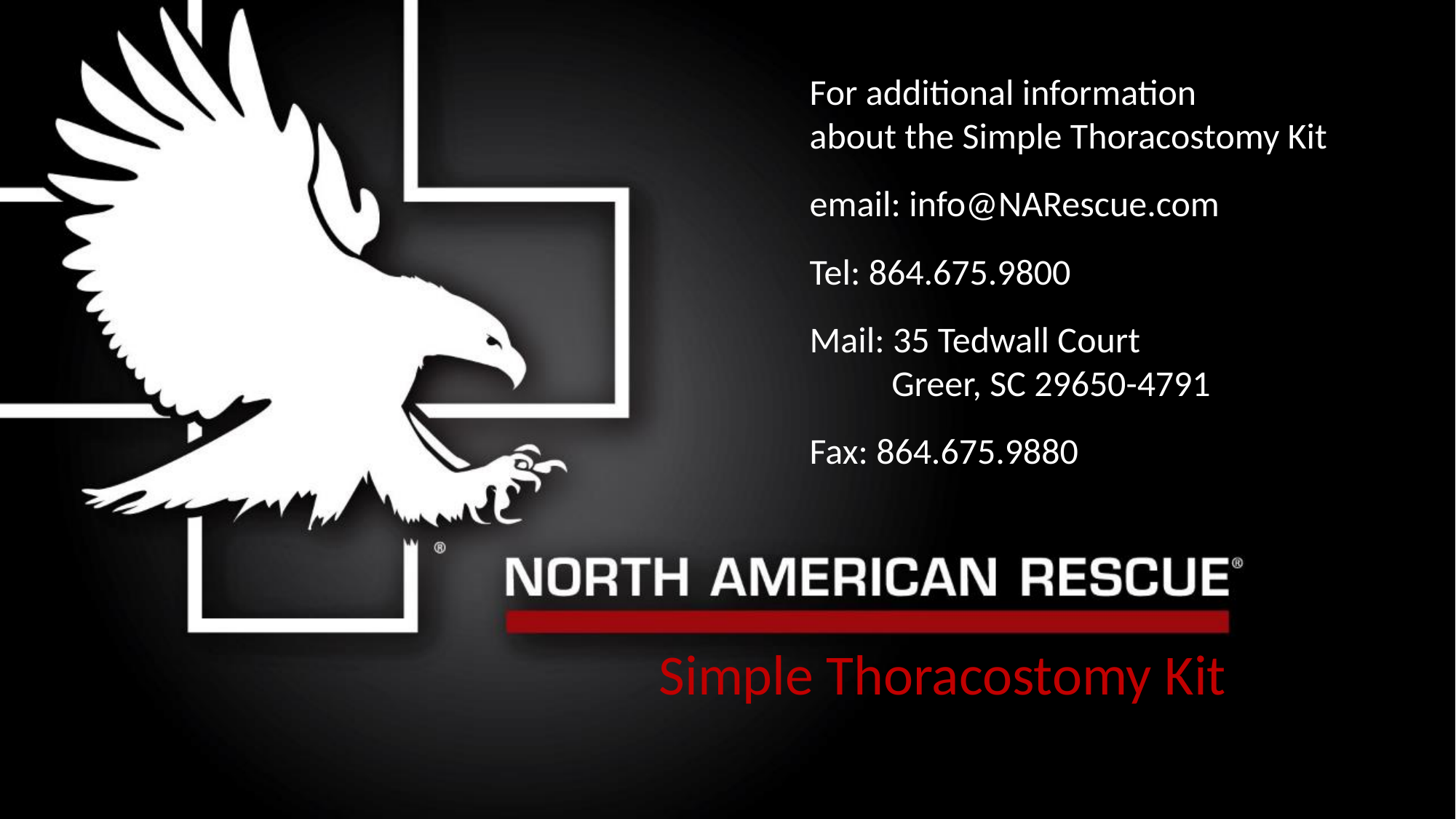

For additional information
about the Simple Thoracostomy Kit

email: info@NARescue.com

Tel: 864.675.9800

Mail: 35 Tedwall Court
          Greer, SC 29650-4791
Fax: 864.675.9880
Simple Thoracostomy Kit